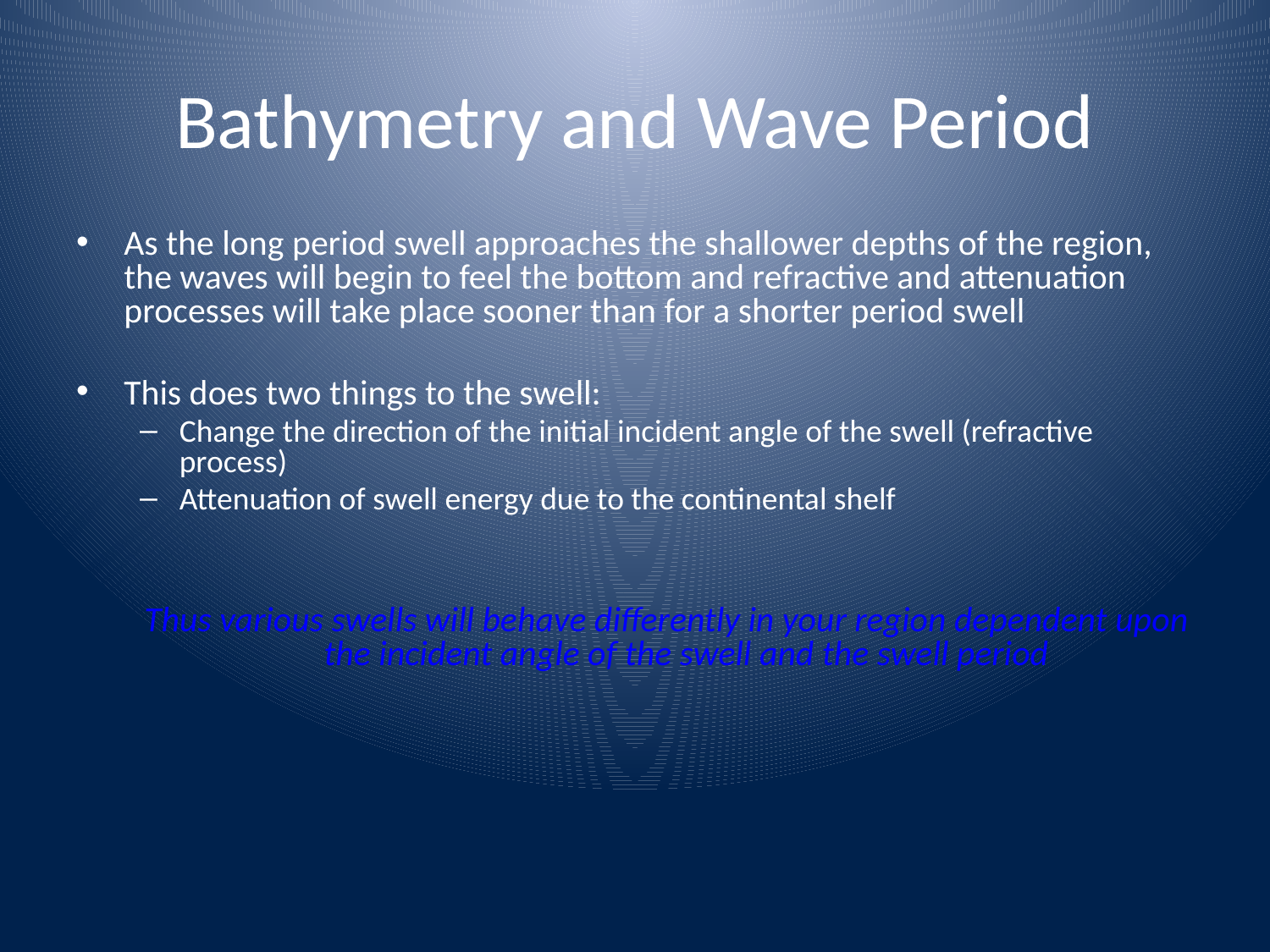

# Bathymetry and Wave Period
As the long period swell approaches the shallower depths of the region, the waves will begin to feel the bottom and refractive and attenuation processes will take place sooner than for a shorter period swell

This does two things to the swell:
Change the direction of the initial incident angle of the swell (refractive process)
Attenuation of swell energy due to the continental shelf

Thus various swells will behave differently in your region dependent upon the incident angle of the swell and the swell period